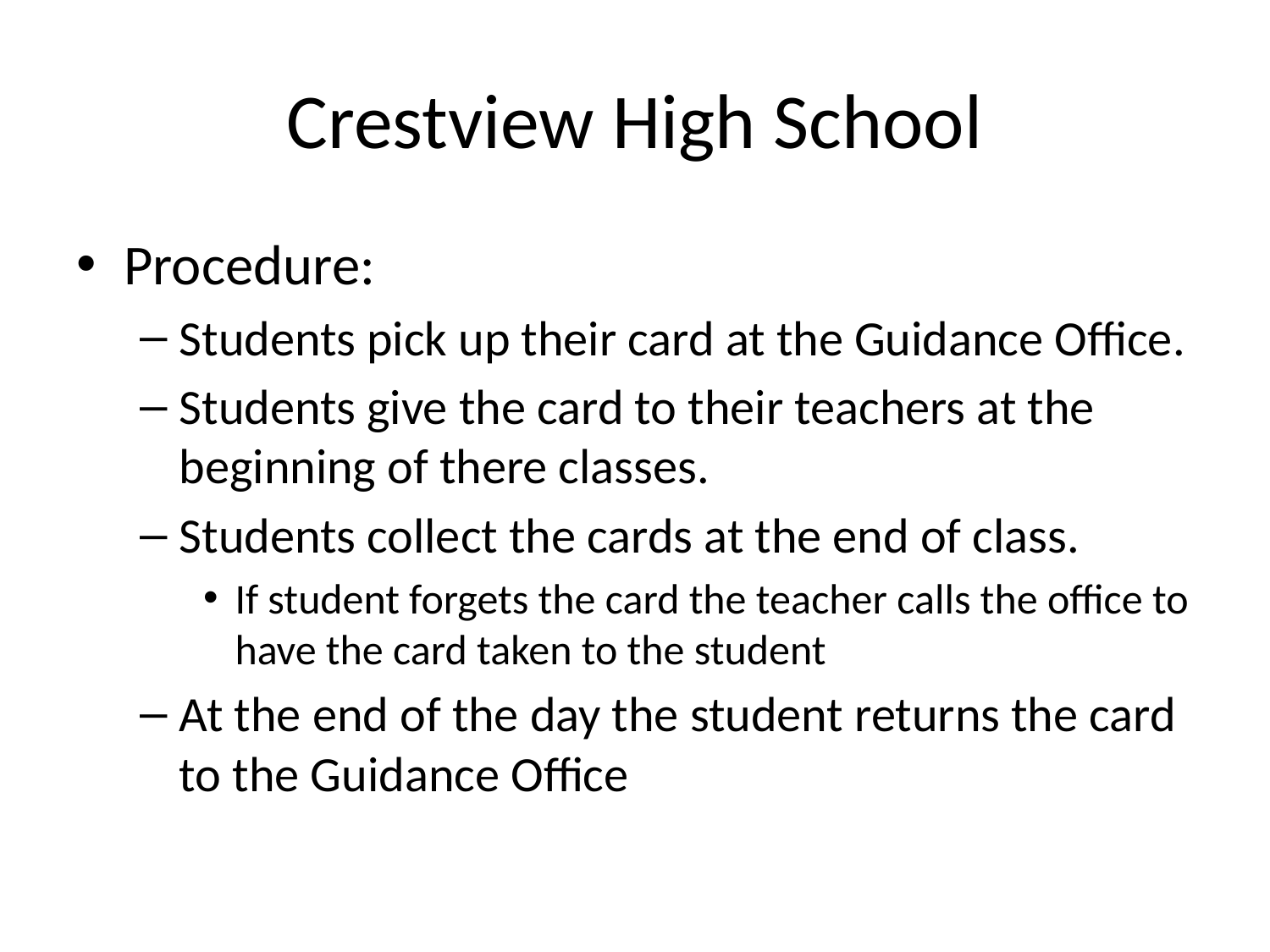

# Crestview High School
Procedure:
Students pick up their card at the Guidance Office.
Students give the card to their teachers at the beginning of there classes.
Students collect the cards at the end of class.
If student forgets the card the teacher calls the office to have the card taken to the student
At the end of the day the student returns the card to the Guidance Office